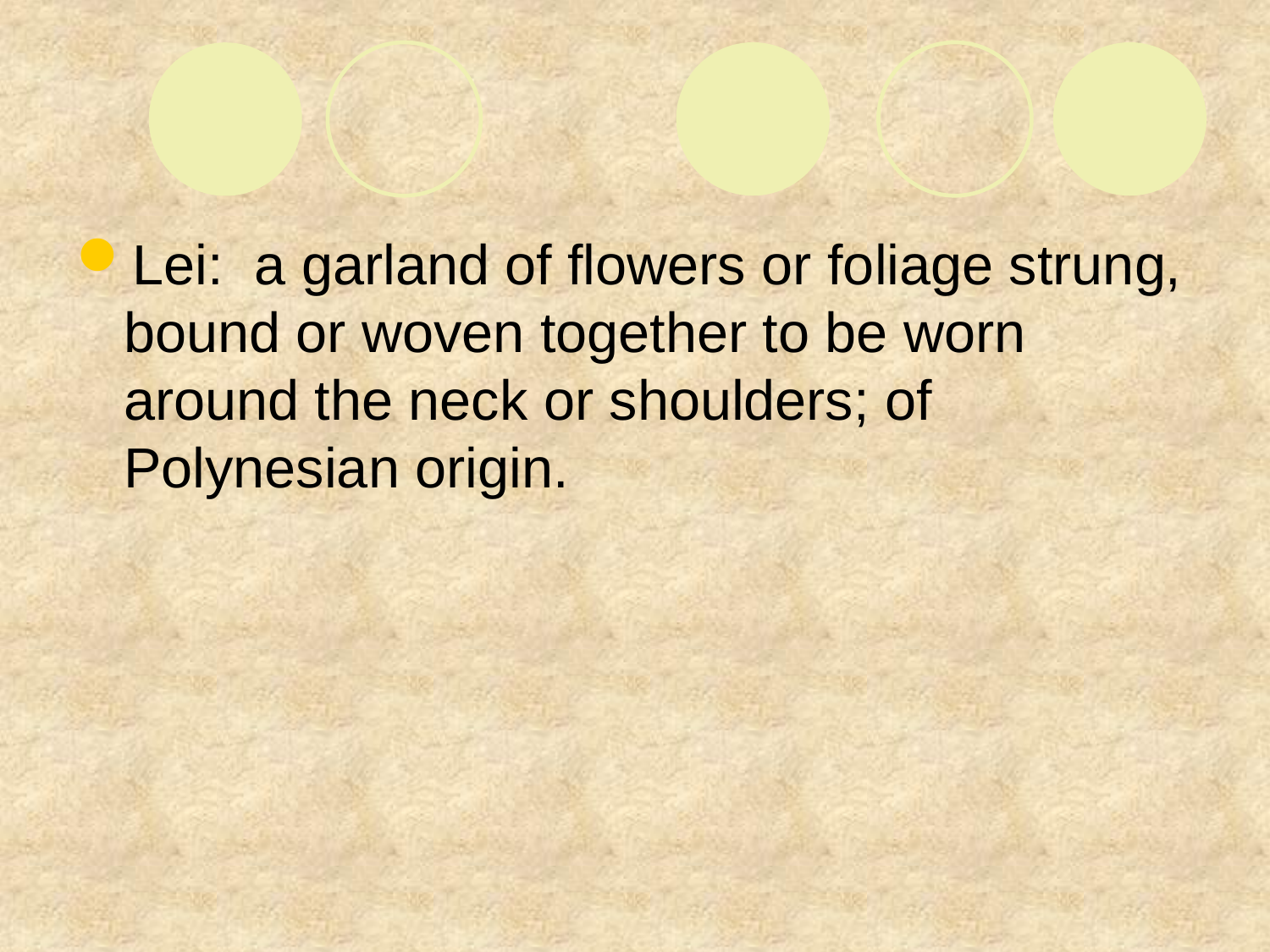

#
Lei:  a garland of flowers or foliage strung, bound or woven together to be worn around the neck or shoulders; of Polynesian origin.